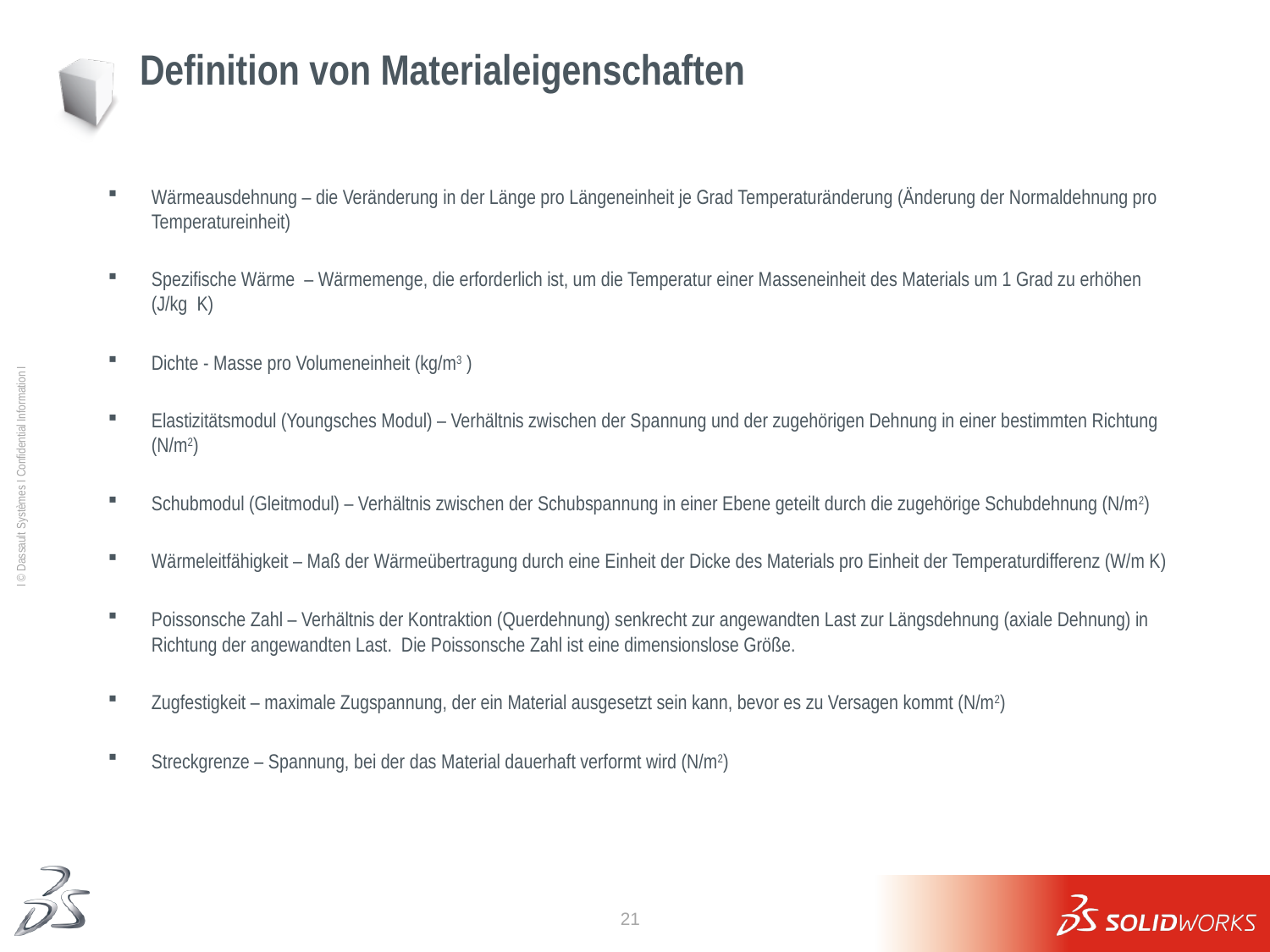

# Definition von Materialeigenschaften
Wärmeausdehnung – die Veränderung in der Länge pro Längeneinheit je Grad Temperaturänderung (Änderung der Normaldehnung pro Temperatureinheit)

Spezifische Wärme  – Wärmemenge, die erforderlich ist, um die Temperatur einer Masseneinheit des Materials um 1 Grad zu erhöhen  (J/kg  K)

Dichte - Masse pro Volumeneinheit (kg/m3 )

Elastizitätsmodul (Youngsches Modul) – Verhältnis zwischen der Spannung und der zugehörigen Dehnung in einer bestimmten Richtung (N/m2)

Schubmodul (Gleitmodul) – Verhältnis zwischen der Schubspannung in einer Ebene geteilt durch die zugehörige Schubdehnung (N/m2)

Wärmeleitfähigkeit – Maß der Wärmeübertragung durch eine Einheit der Dicke des Materials pro Einheit der Temperaturdifferenz (W/m K)

Poissonsche Zahl – Verhältnis der Kontraktion (Querdehnung) senkrecht zur angewandten Last zur Längsdehnung (axiale Dehnung) in Richtung der angewandten Last.  Die Poissonsche Zahl ist eine dimensionslose Größe.

Zugfestigkeit – maximale Zugspannung, der ein Material ausgesetzt sein kann, bevor es zu Versagen kommt (N/m2)

Streckgrenze – Spannung, bei der das Material dauerhaft verformt wird (N/m2)